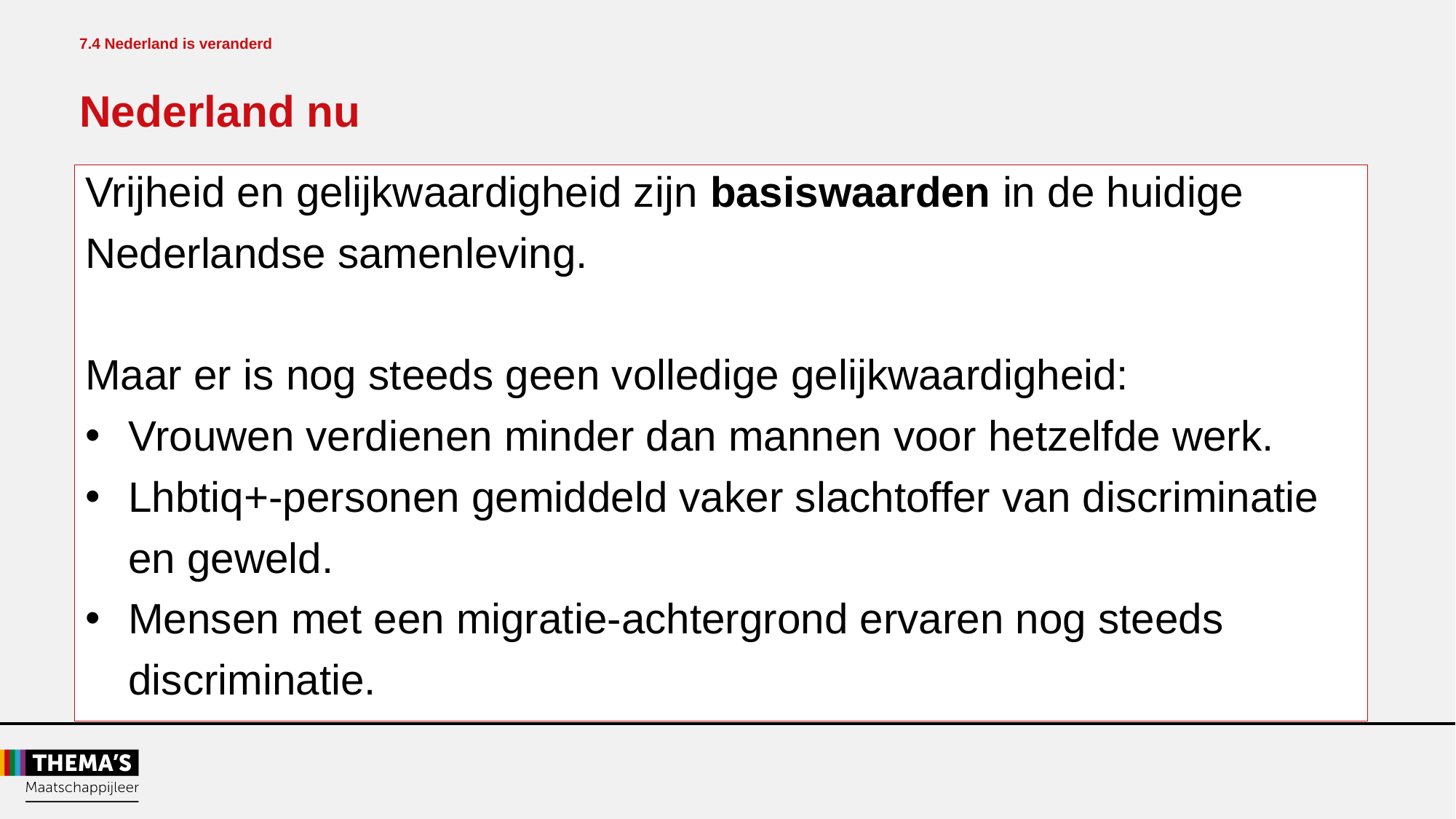

7.4 Nederland is veranderd
Nederland nu
Vrijheid en gelijkwaardigheid zijn basiswaarden in de huidige
Nederlandse samenleving.

Maar er is nog steeds geen volledige gelijkwaardigheid:
Vrouwen verdienen minder dan mannen voor hetzelfde werk.
Lhbtiq+-personen gemiddeld vaker slachtoffer van discriminatie
	en geweld.
Mensen met een migratie-achtergrond ervaren nog steeds
	discriminatie.